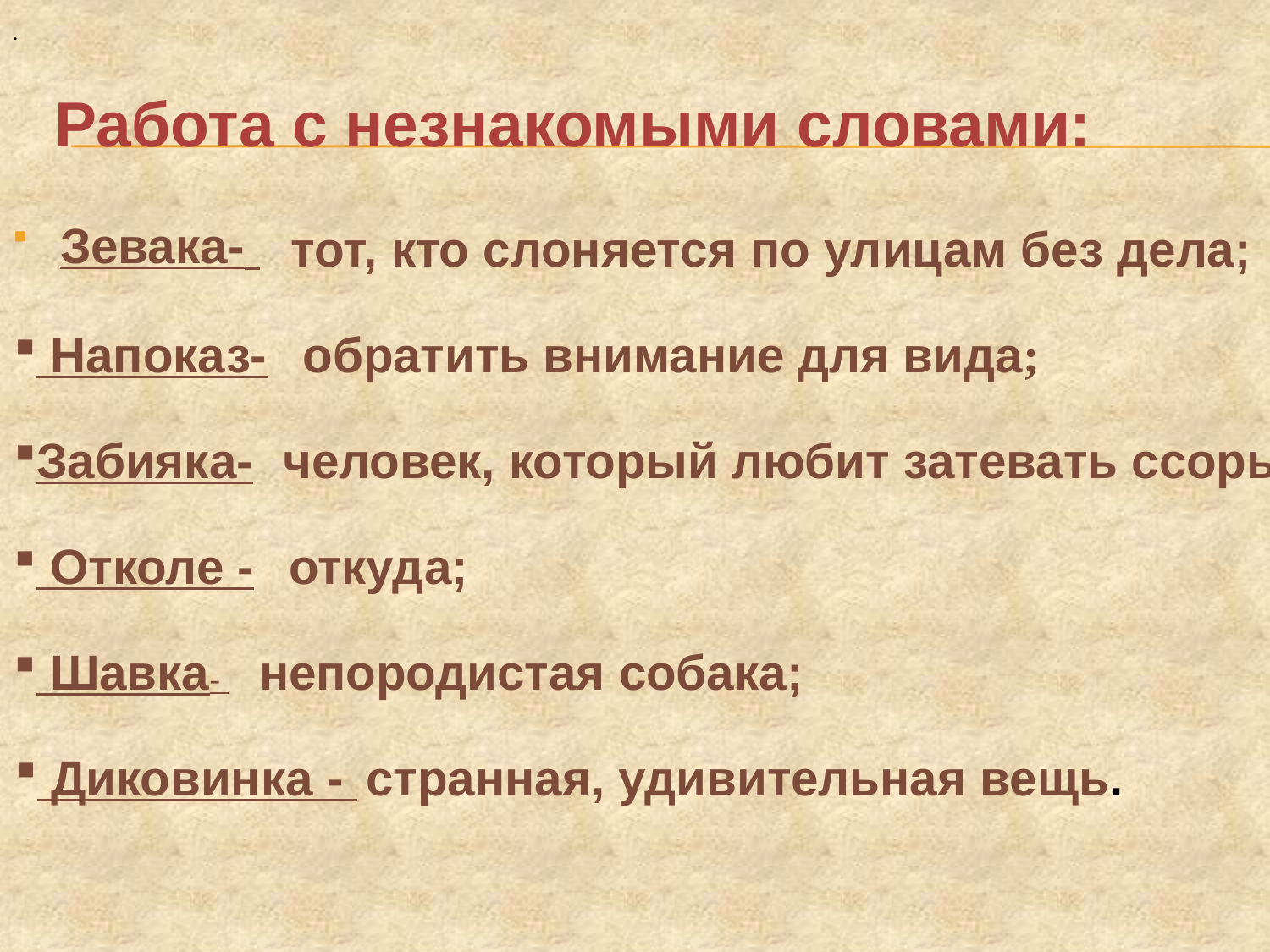

.
# Работа с незнакомыми словами:
Зевака-

тот, кто слоняется по улицам без дела;

 Напоказ-
обратить внимание для вида;

Забияка-
человек, который любит затевать ссоры;

 Отколе -
откуда;
 Шавка-
непородистая собака;
 Диковинка -
странная, удивительная вещь.